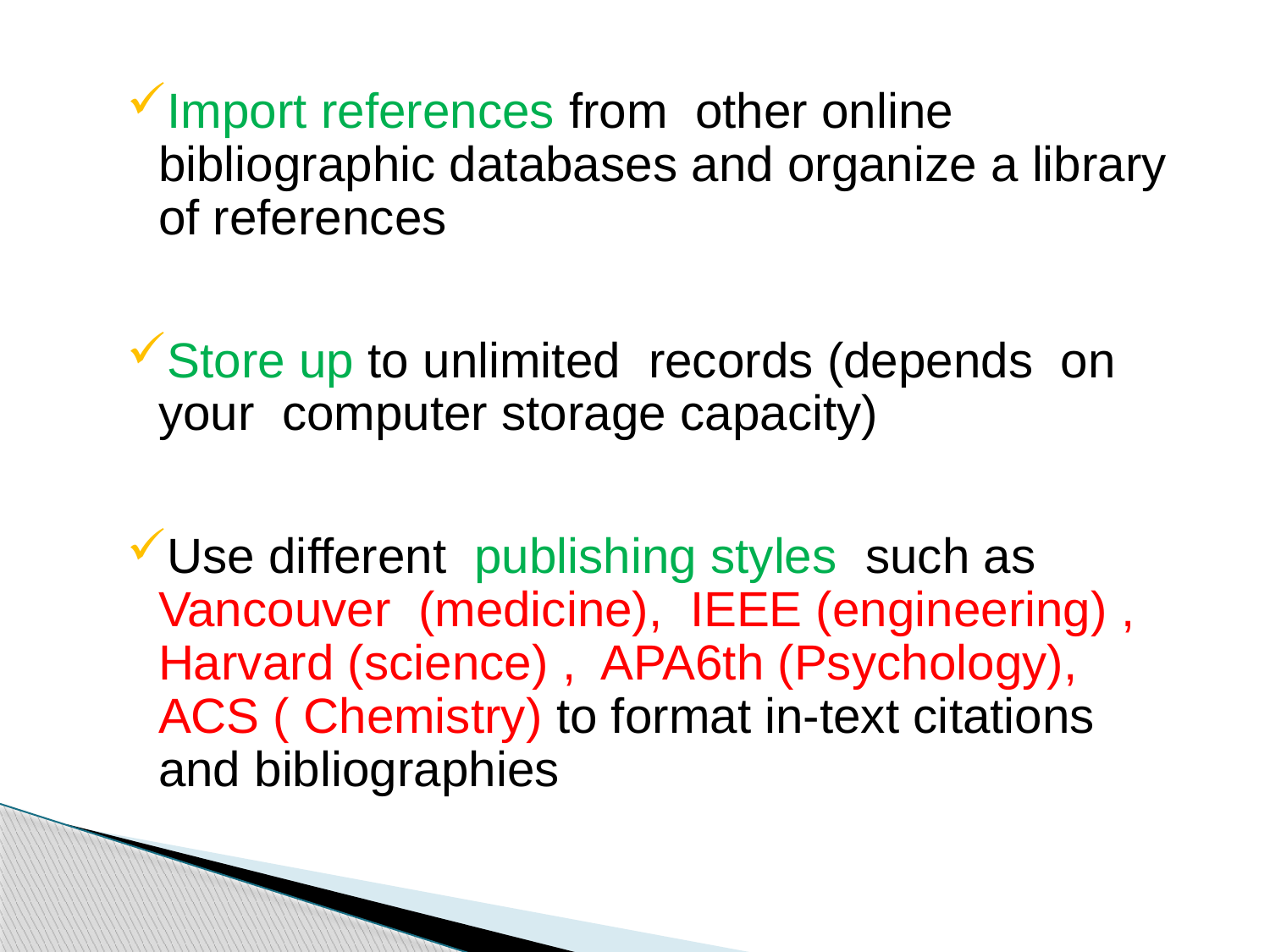

Import references from  other online bibliographic databases and organize a library of references

Store up to unlimited  records (depends  on your  computer storage capacity)

Use different  publishing styles  such as Vancouver  (medicine),  IEEE (engineering) , Harvard (science) ,  APA6th (Psychology), ACS ( Chemistry) to format in-text citations and bibliographies